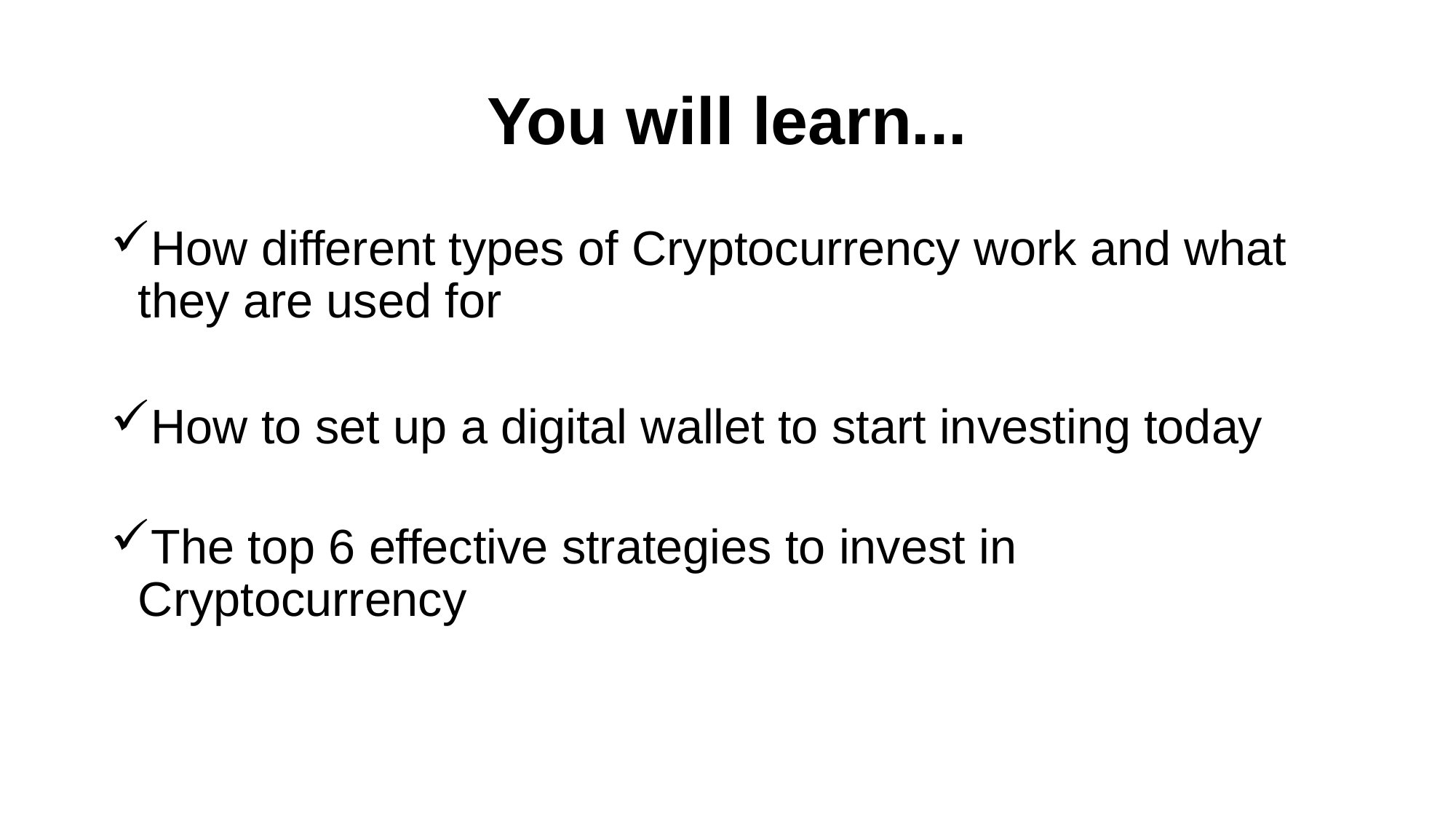

# You will learn...
How different types of Cryptocurrency work and what they are used for
How to set up a digital wallet to start investing today
The top 6 effective strategies to invest in Cryptocurrency